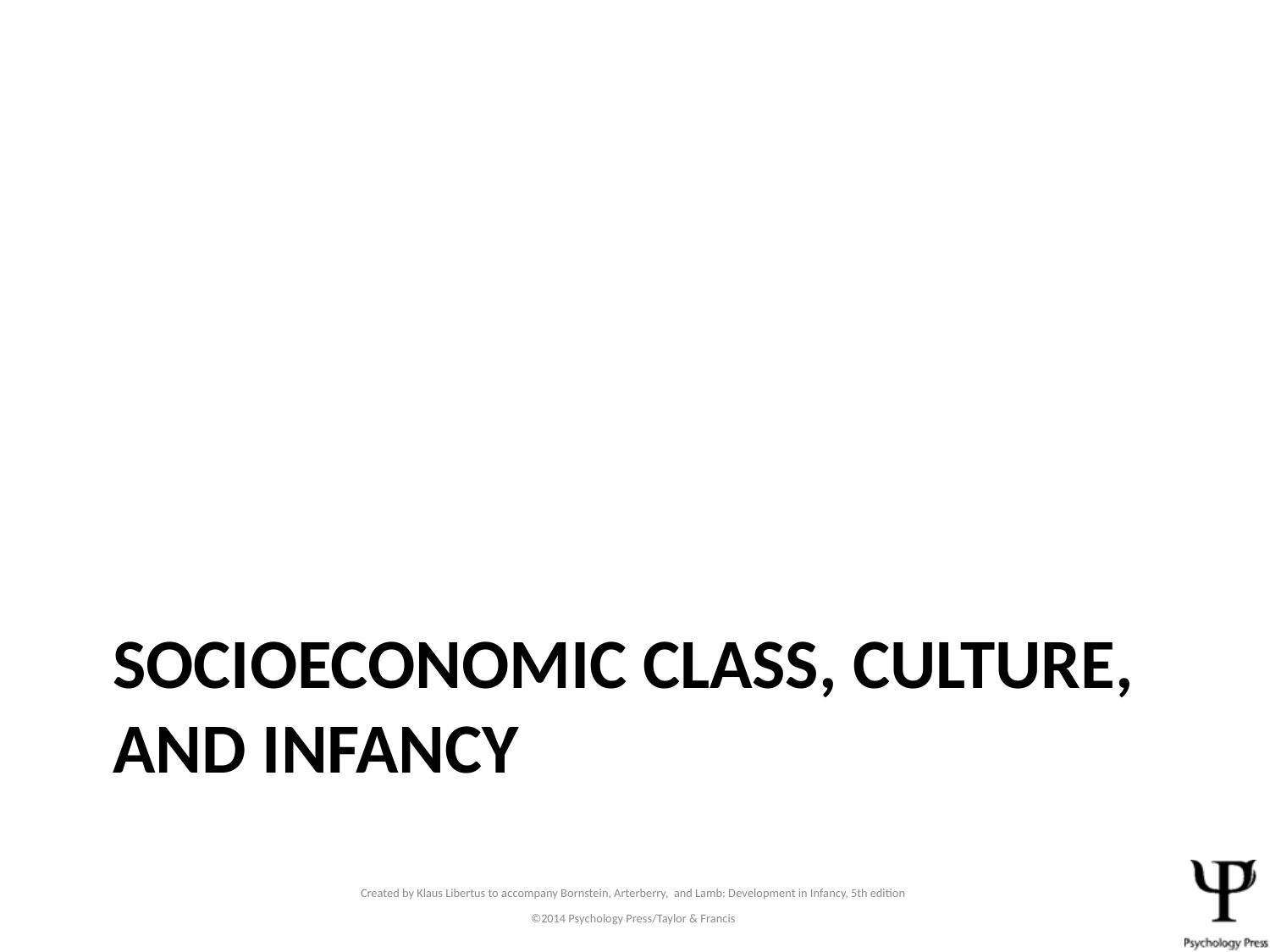

# SOCIOECONOMIC CLASS, CULTURE, AND INFANCY
Created by Klaus Libertus to accompany Bornstein, Arterberry,  and Lamb: Development in Infancy, 5th edition
©2014 Psychology Press/Taylor & Francis